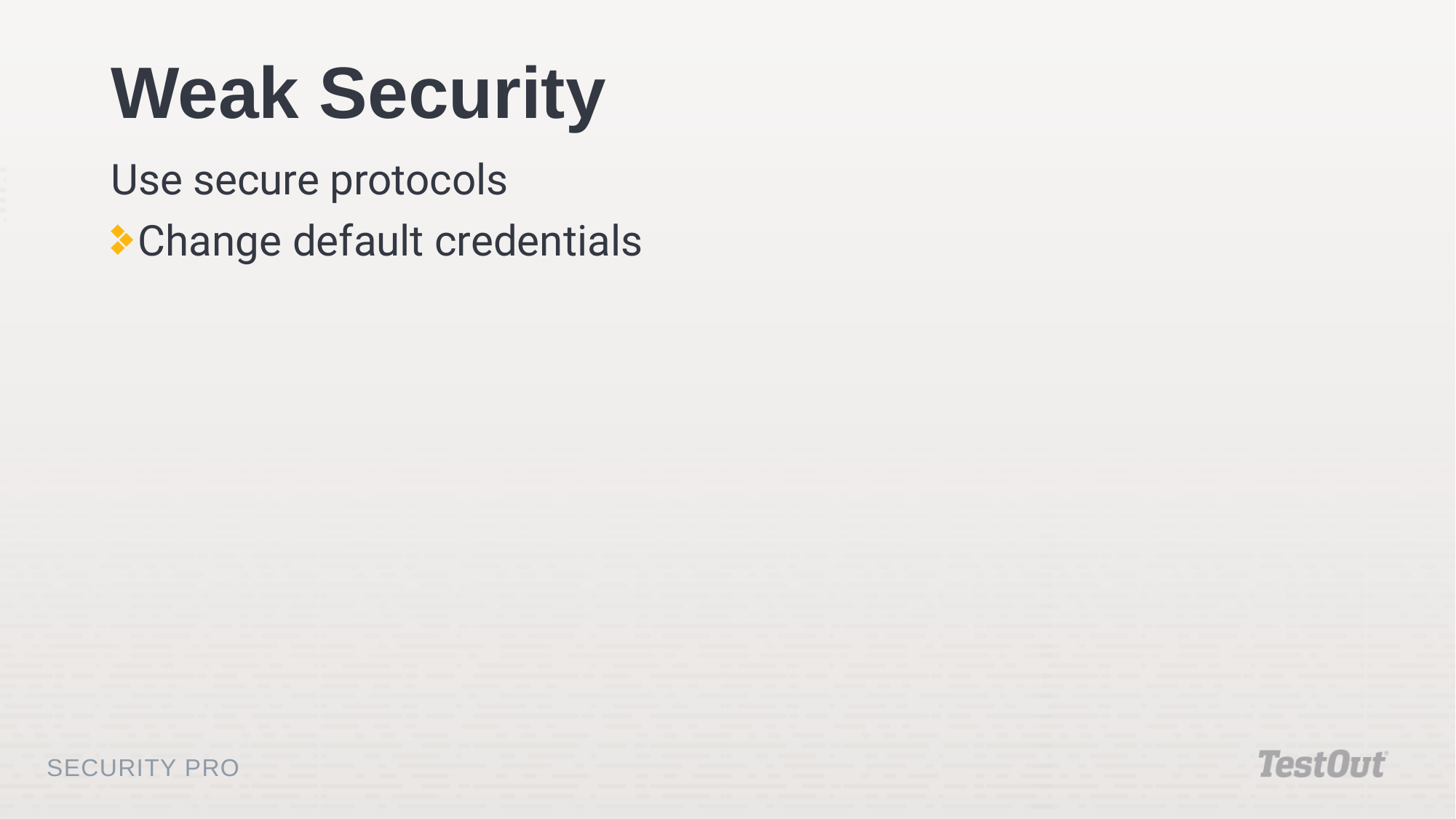

# Weak Security
Use secure protocols
Change default credentials
Security Pro